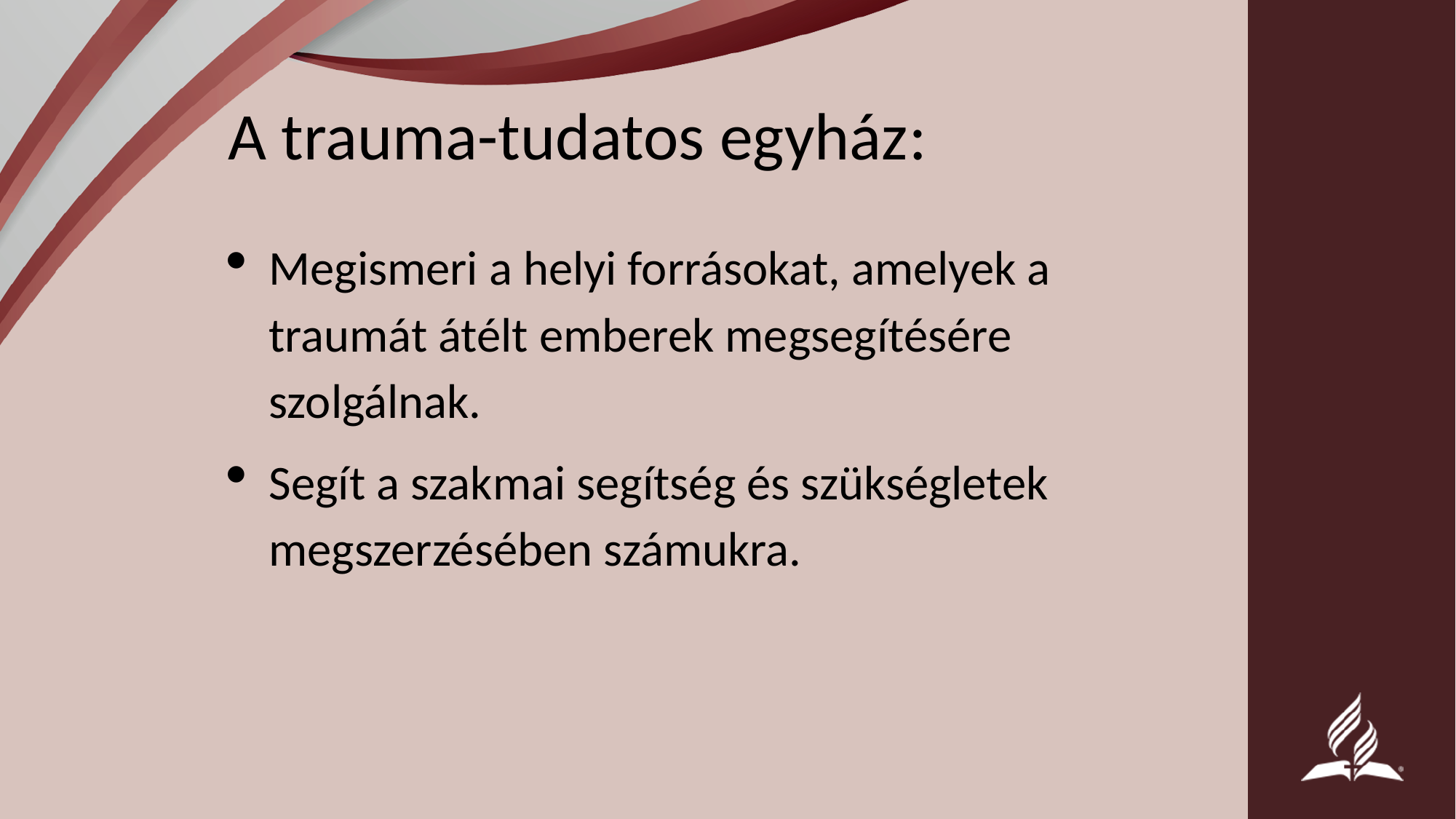

A trauma-tudatos egyház:
Megismeri a helyi forrásokat, amelyek a traumát átélt emberek megsegítésére szolgálnak.
Segít a szakmai segítség és szükségletek megszerzésében számukra.